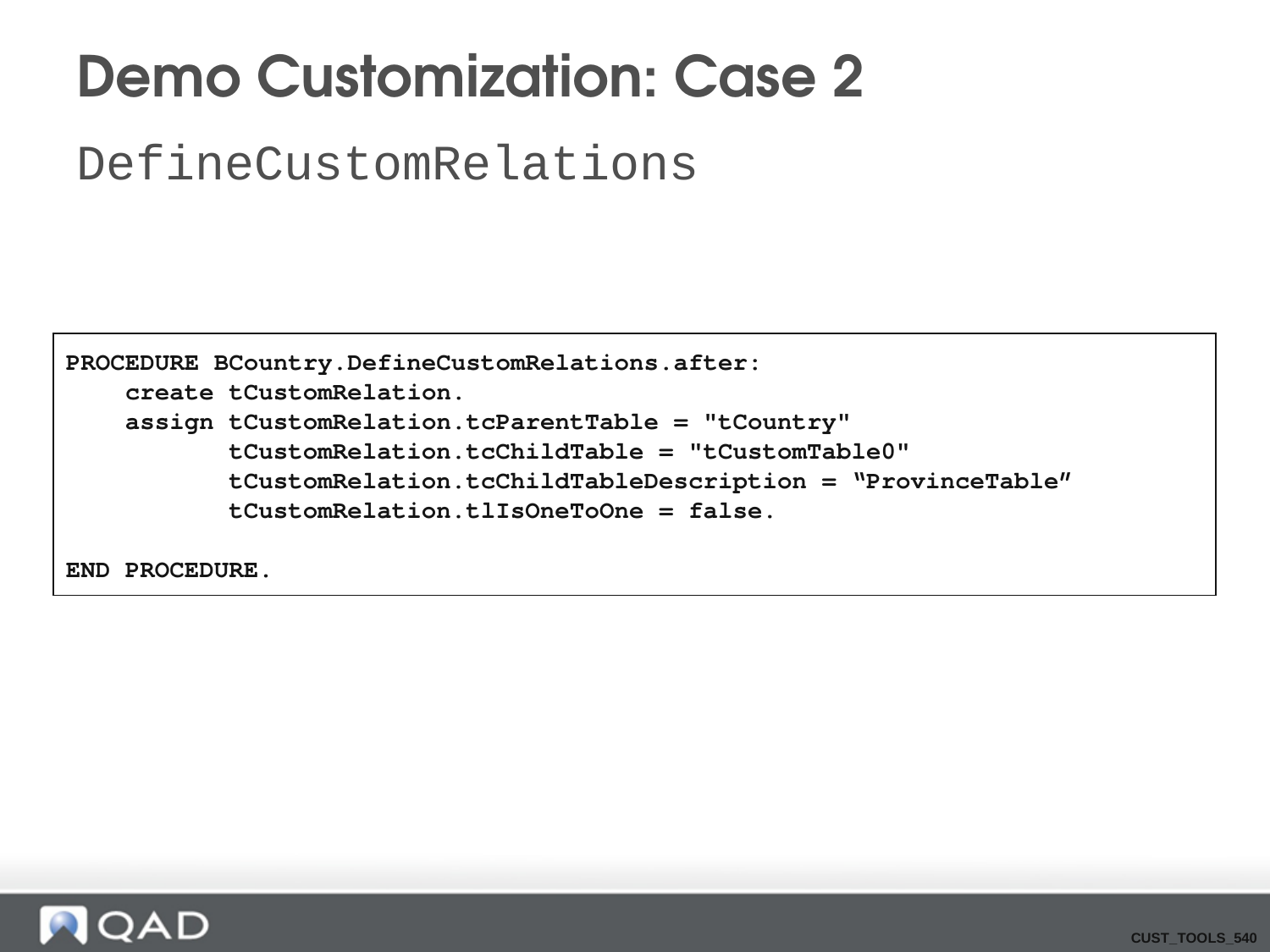

# Demo Customization: Case 2
DefineCustomRelations
PROCEDURE BCountry.DefineCustomRelations.after:
    create tCustomRelation.
    assign tCustomRelation.tcParentTable = "tCountry"
           tCustomRelation.tcChildTable = "tCustomTable0"
           tCustomRelation.tcChildTableDescription = “ProvinceTable”
           tCustomRelation.tlIsOneToOne = false.

END PROCEDURE.
CUST_TOOLS_540